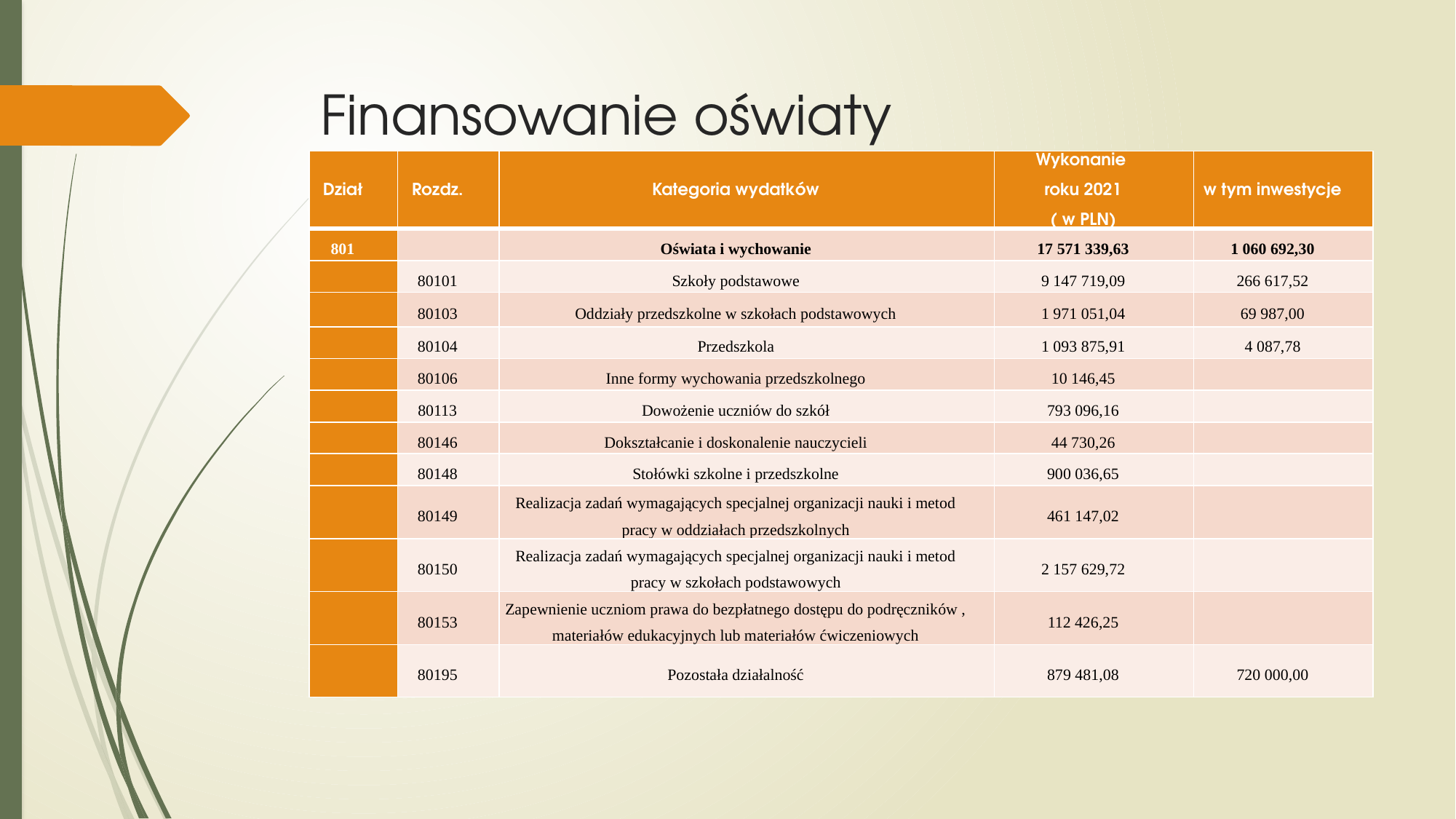

# Finansowanie oświaty
| Dział | Rozdz. | Kategoria wydatków | Wykonanie roku 2021 ( w PLN) | w tym inwestycje |
| --- | --- | --- | --- | --- |
| 801 |  | Oświata i wychowanie | 17 571 339,63 | 1 060 692,30 |
|  | 80101 | Szkoły podstawowe | 9 147 719,09 | 266 617,52 |
|  | 80103 | Oddziały przedszkolne w szkołach podstawowych | 1 971 051,04 | 69 987,00 |
|  | 80104 | Przedszkola | 1 093 875,91 | 4 087,78 |
|  | 80106 | Inne formy wychowania przedszkolnego | 10 146,45 |  |
|  | 80113 | Dowożenie uczniów do szkół | 793 096,16 |  |
|  | 80146 | Dokształcanie i doskonalenie nauczycieli | 44 730,26 |  |
|  | 80148 | Stołówki szkolne i przedszkolne | 900 036,65 |  |
|  | 80149 | Realizacja zadań wymagających specjalnej organizacji nauki i metod pracy w oddziałach przedszkolnych | 461 147,02 |  |
|  | 80150 | Realizacja zadań wymagających specjalnej organizacji nauki i metod pracy w szkołach podstawowych | 2 157 629,72 |  |
|  | 80153 | Zapewnienie uczniom prawa do bezpłatnego dostępu do podręczników , materiałów edukacyjnych lub materiałów ćwiczeniowych | 112 426,25 |  |
|  | 80195 | Pozostała działalność | 879 481,08 | 720 000,00 |